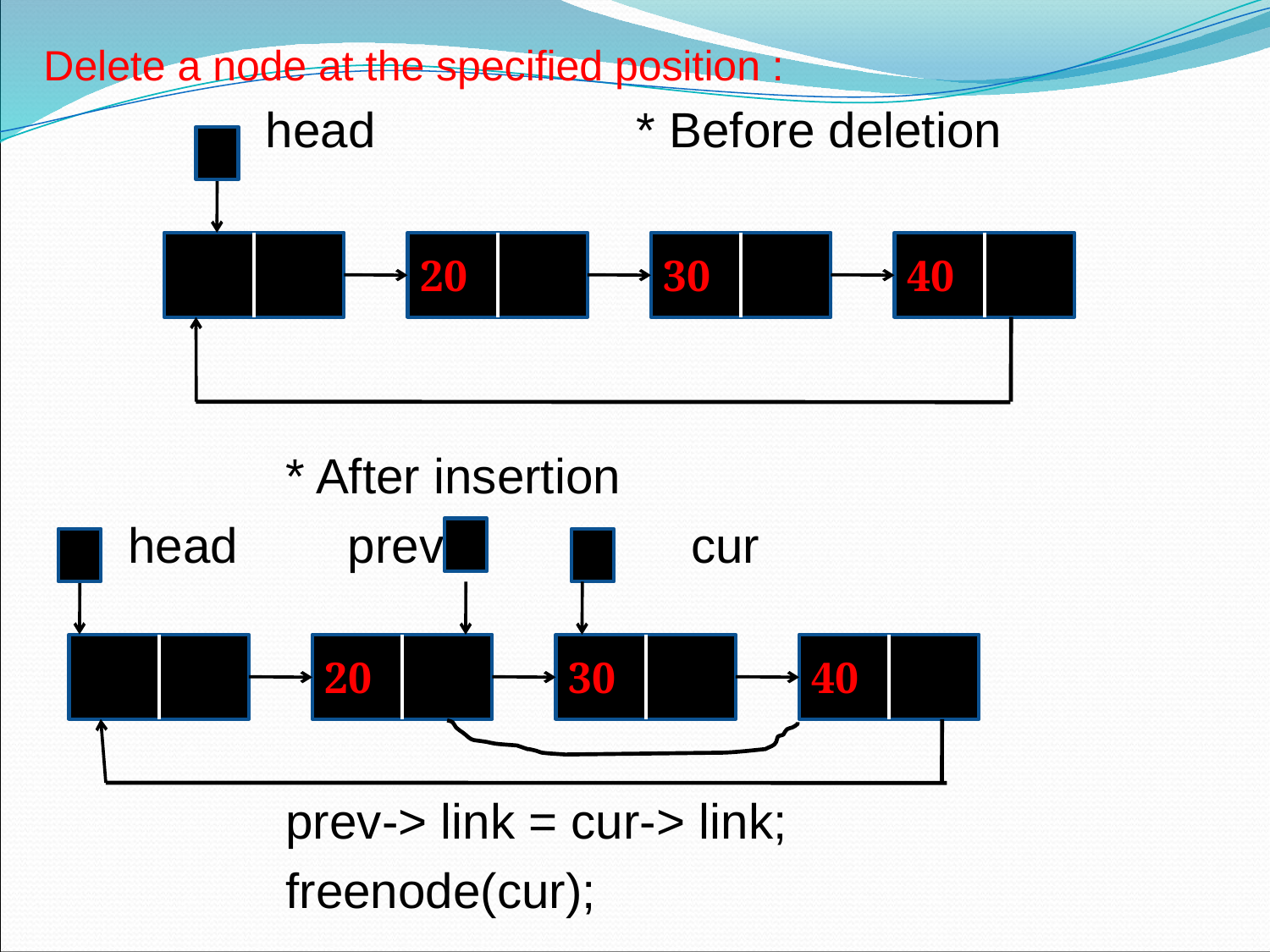

Delete a node at the specified position :
                 head                   * Before deletion

		* After insertion
       head        prev                  cur

		prev-> link = cur-> link;
		freenode(cur);

#

20
30
40

20
30
40